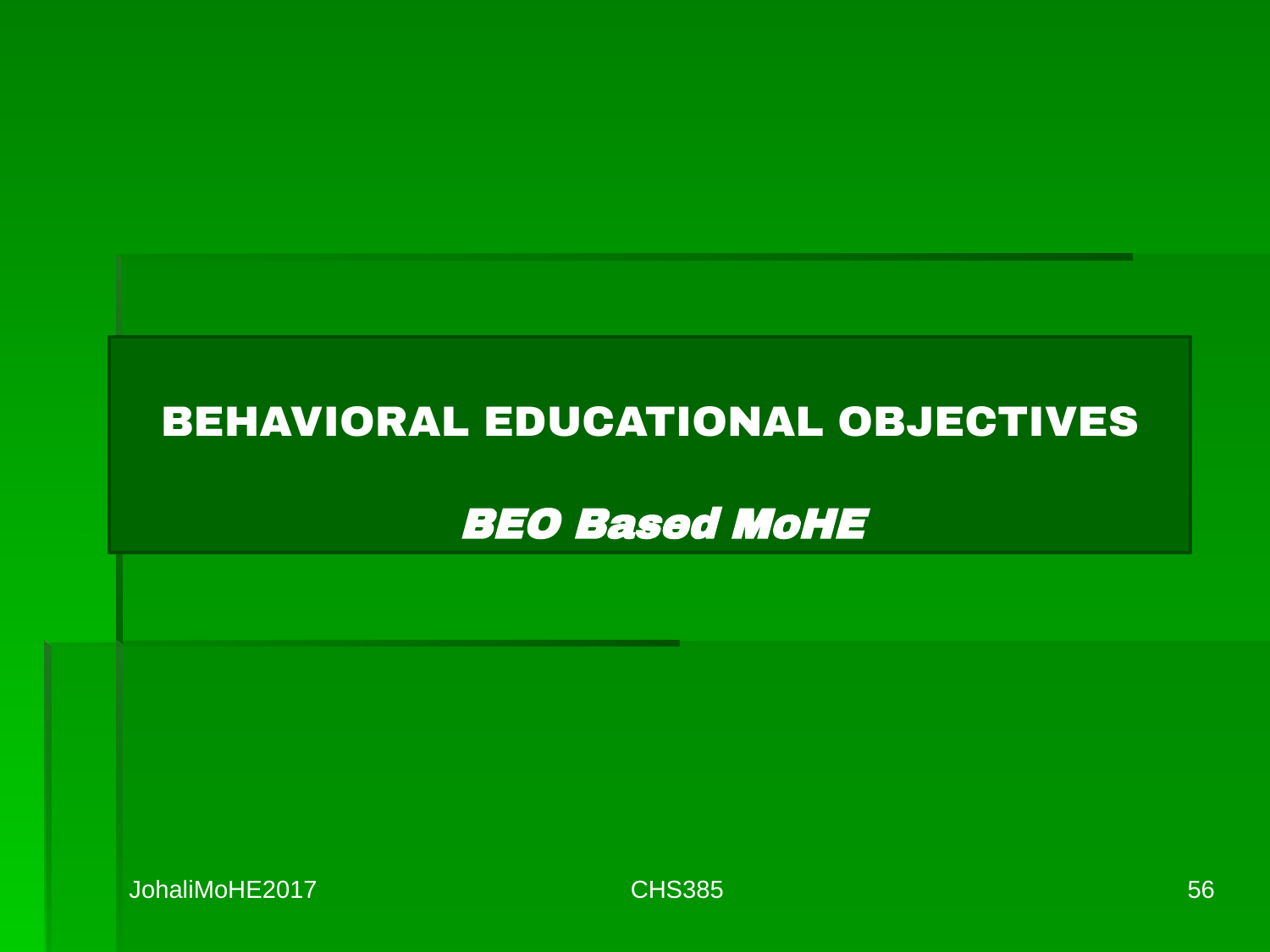

BEHAVIORAL EDUCATIONAL OBJECTIVES

BEO Based MoHE
JohaliMoHE2017
CHS385
56